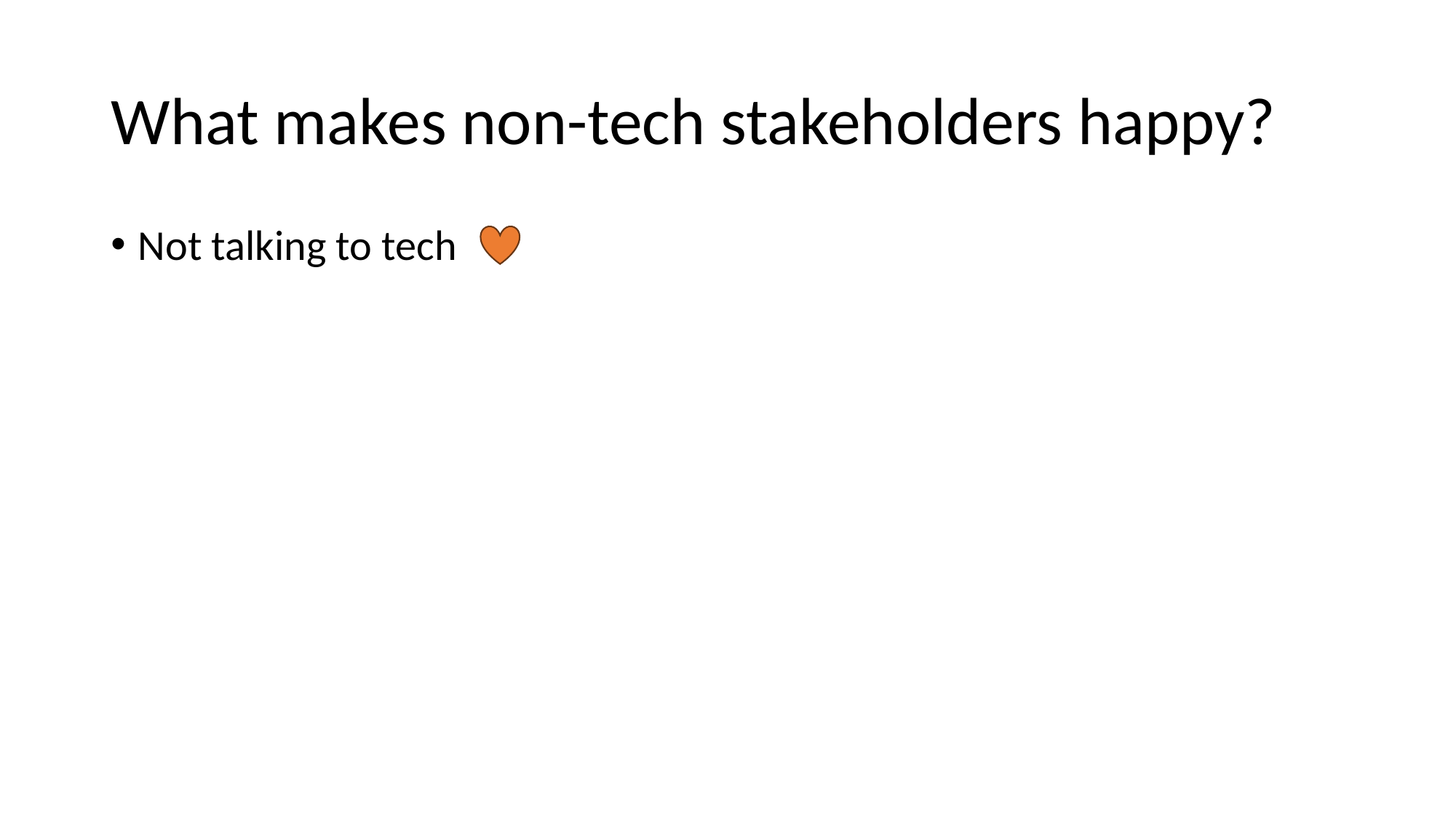

# What makes non-tech stakeholders happy?
Not talking to tech